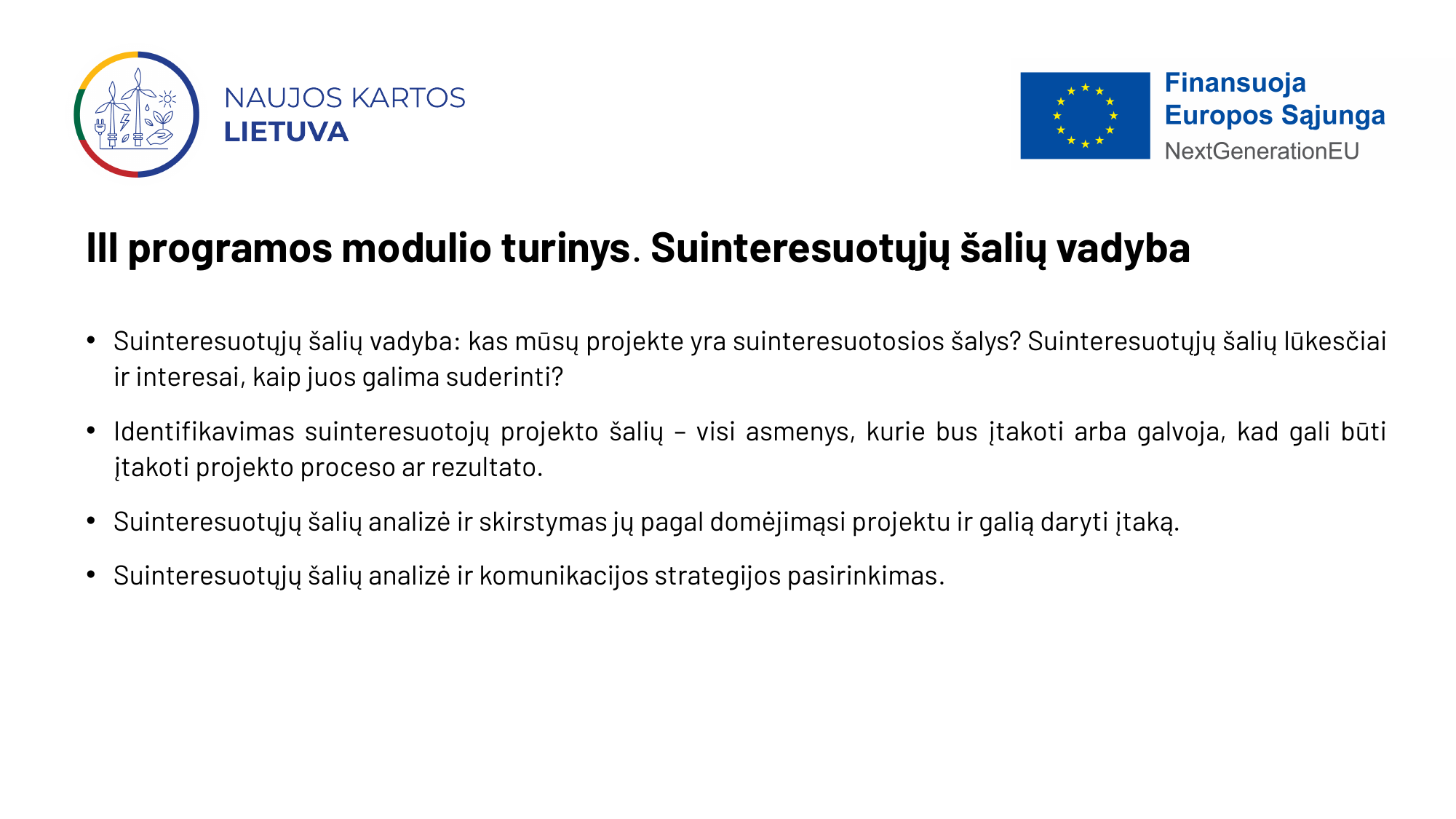

# III programos modulio turinys. Suinteresuotųjų šalių vadyba
Suinteresuotųjų šalių vadyba: kas mūsų projekte yra suinteresuotosios šalys? Suinteresuotųjų šalių lūkesčiai ir interesai, kaip juos galima suderinti?
Identifikavimas suinteresuotojų projekto šalių – visi asmenys, kurie bus įtakoti arba galvoja, kad gali būti įtakoti projekto proceso ar rezultato.
Suinteresuotųjų šalių analizė ir skirstymas jų pagal domėjimąsi projektu ir galią daryti įtaką.
Suinteresuotųjų šalių analizė ir komunikacijos strategijos pasirinkimas.